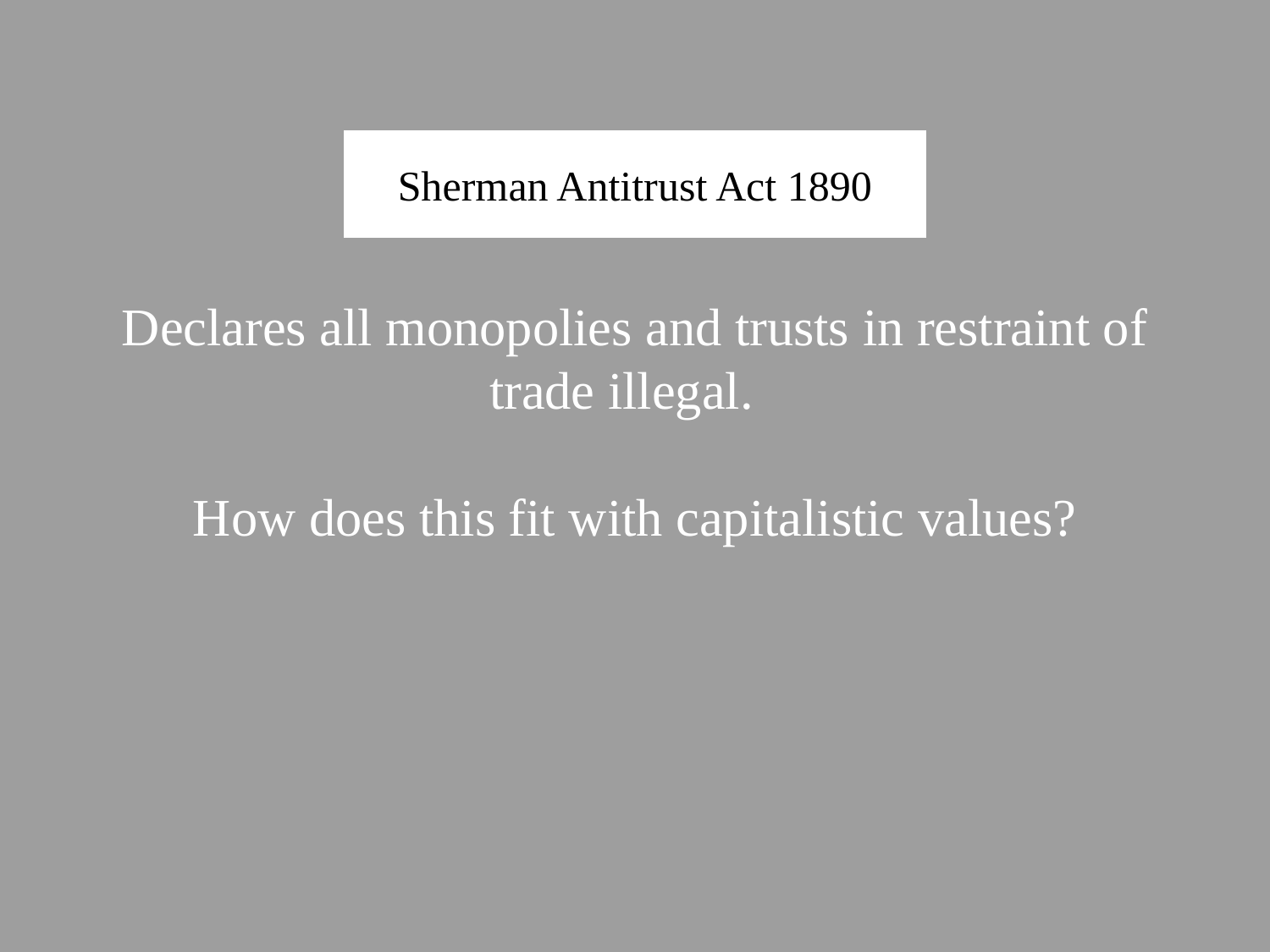

# Sherman Antitrust Act 1890
Declares all monopolies and trusts in restraint of trade illegal.

How does this fit with capitalistic values?